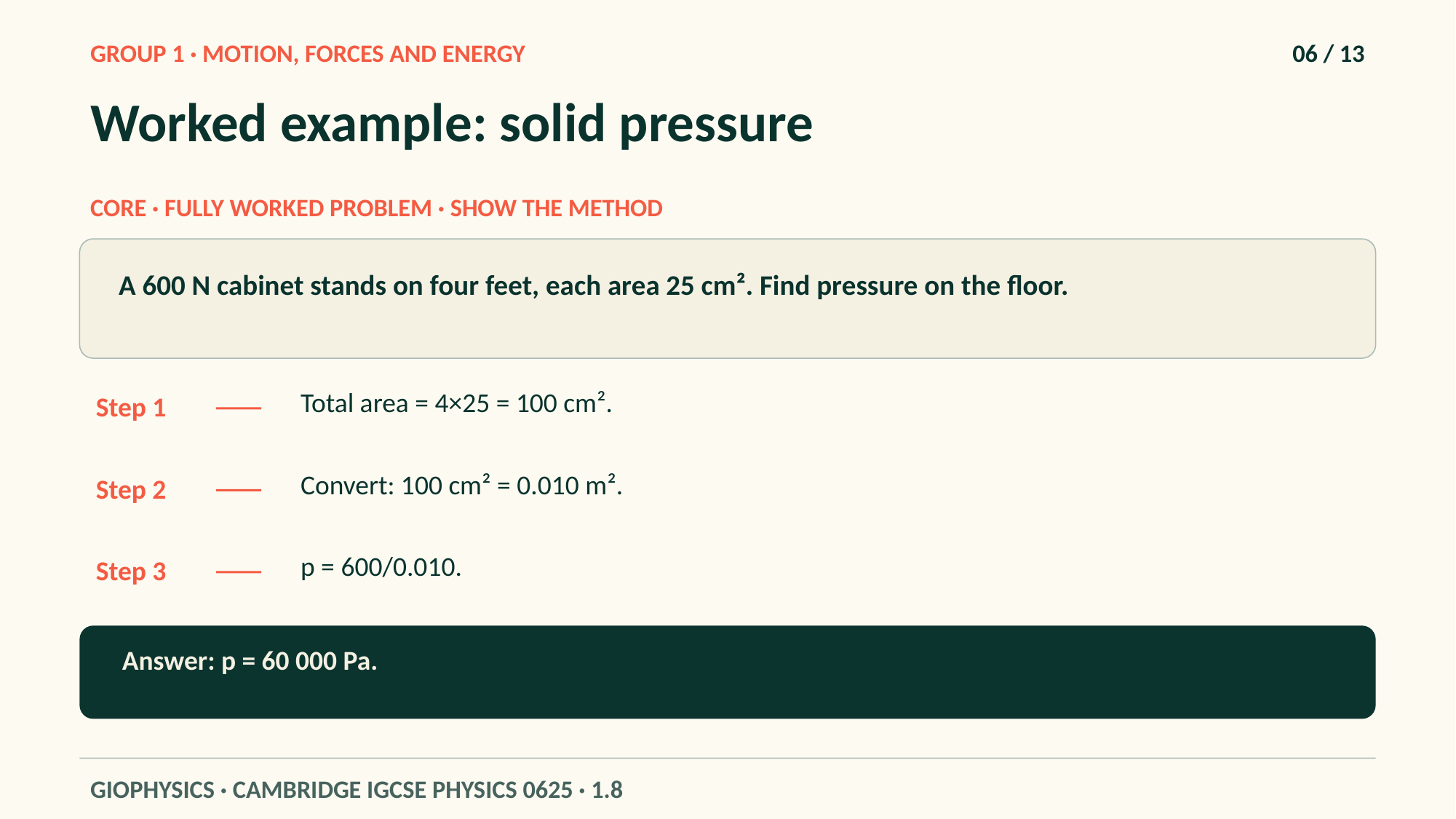

GROUP 1 · MOTION, FORCES AND ENERGY
06 / 13
Worked example: solid pressure
CORE · FULLY WORKED PROBLEM · SHOW THE METHOD

A 600 N cabinet stands on four feet, each area 25 cm². Find pressure on the floor.
Total area = 4×25 = 100 cm².
Step 1

Convert: 100 cm² = 0.010 m².
Step 2

p = 600/0.010.
Step 3

Answer: p = 60 000 Pa.

GIOPHYSICS · CAMBRIDGE IGCSE PHYSICS 0625 · 1.8